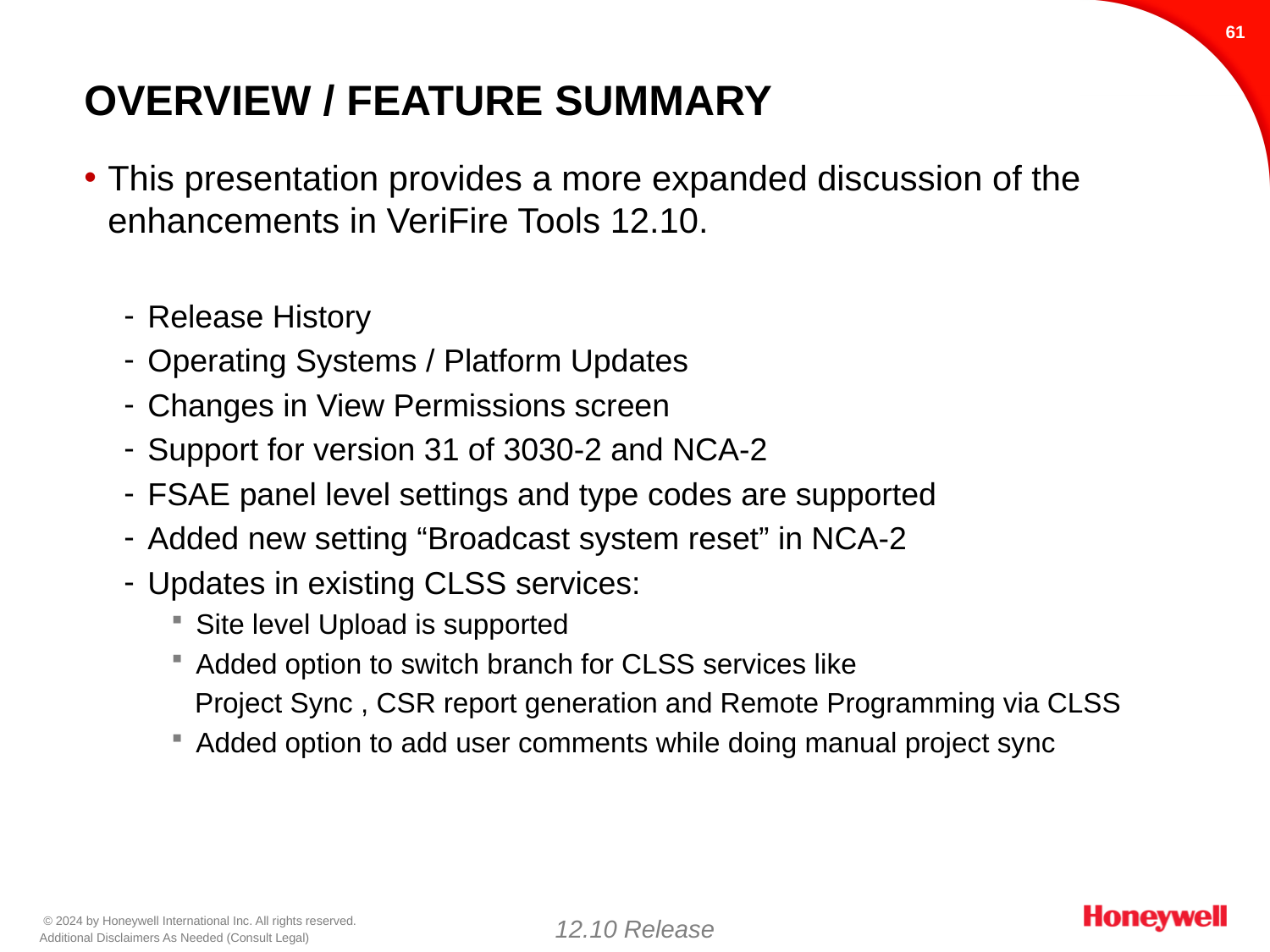

61
# Overview / Feature Summary
This presentation provides a more expanded discussion of the enhancements in VeriFire Tools 12.10.

Release History
Operating Systems / Platform Updates
Changes in View Permissions screen
Support for version 31 of 3030-2 and NCA-2
FSAE panel level settings and type codes are supported
Added new setting “Broadcast system reset” in NCA-2
Updates in existing CLSS services:
Site level Upload is supported
Added option to switch branch for CLSS services like
   Project Sync , CSR report generation and Remote Programming via CLSS
Added option to add user comments while doing manual project sync

12.10 Release